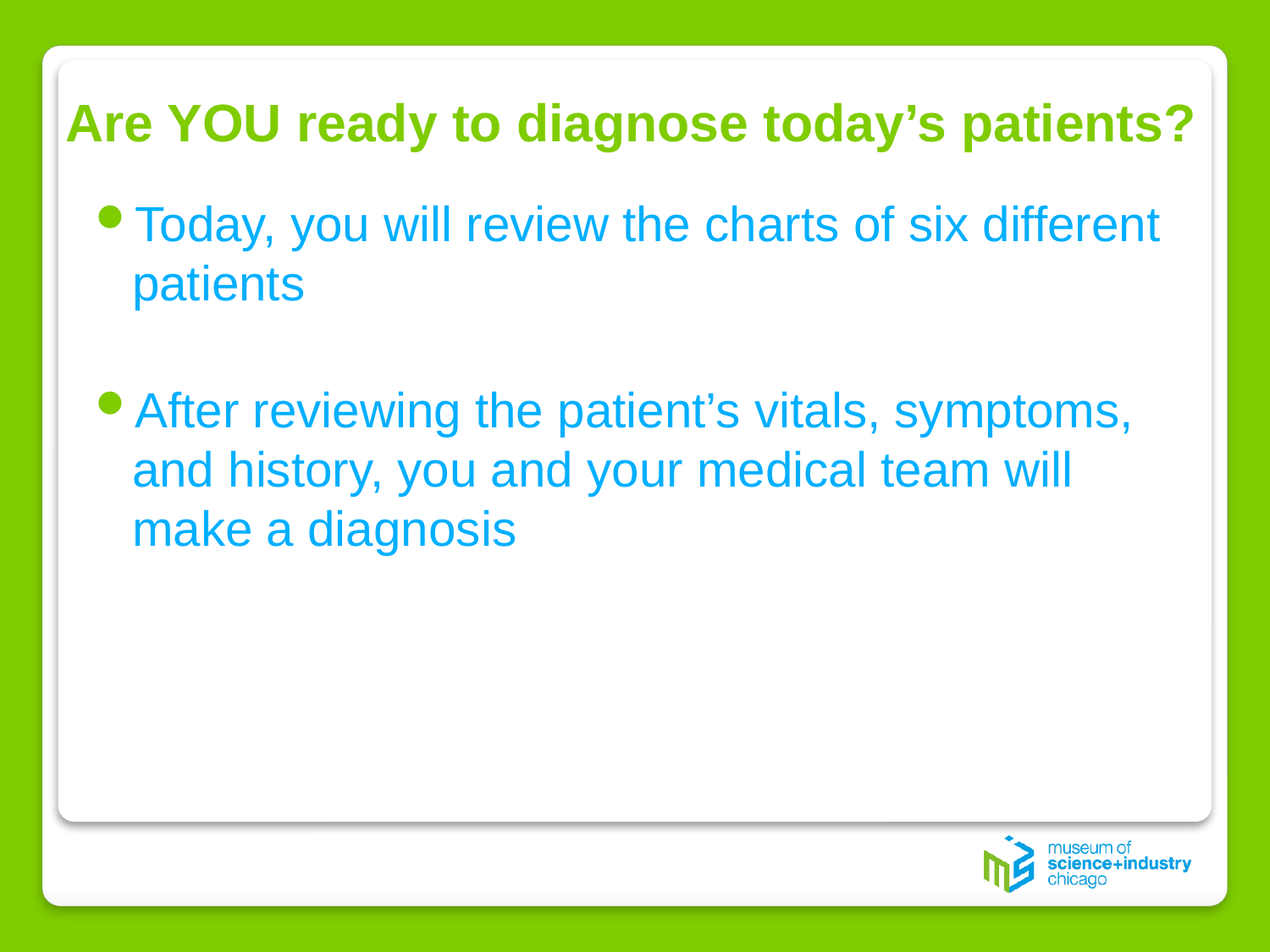

# Are YOU ready to diagnose today’s patients?
Today, you will review the charts of six different patients

After reviewing the patient’s vitals, symptoms, and history, you and your medical team will make a diagnosis